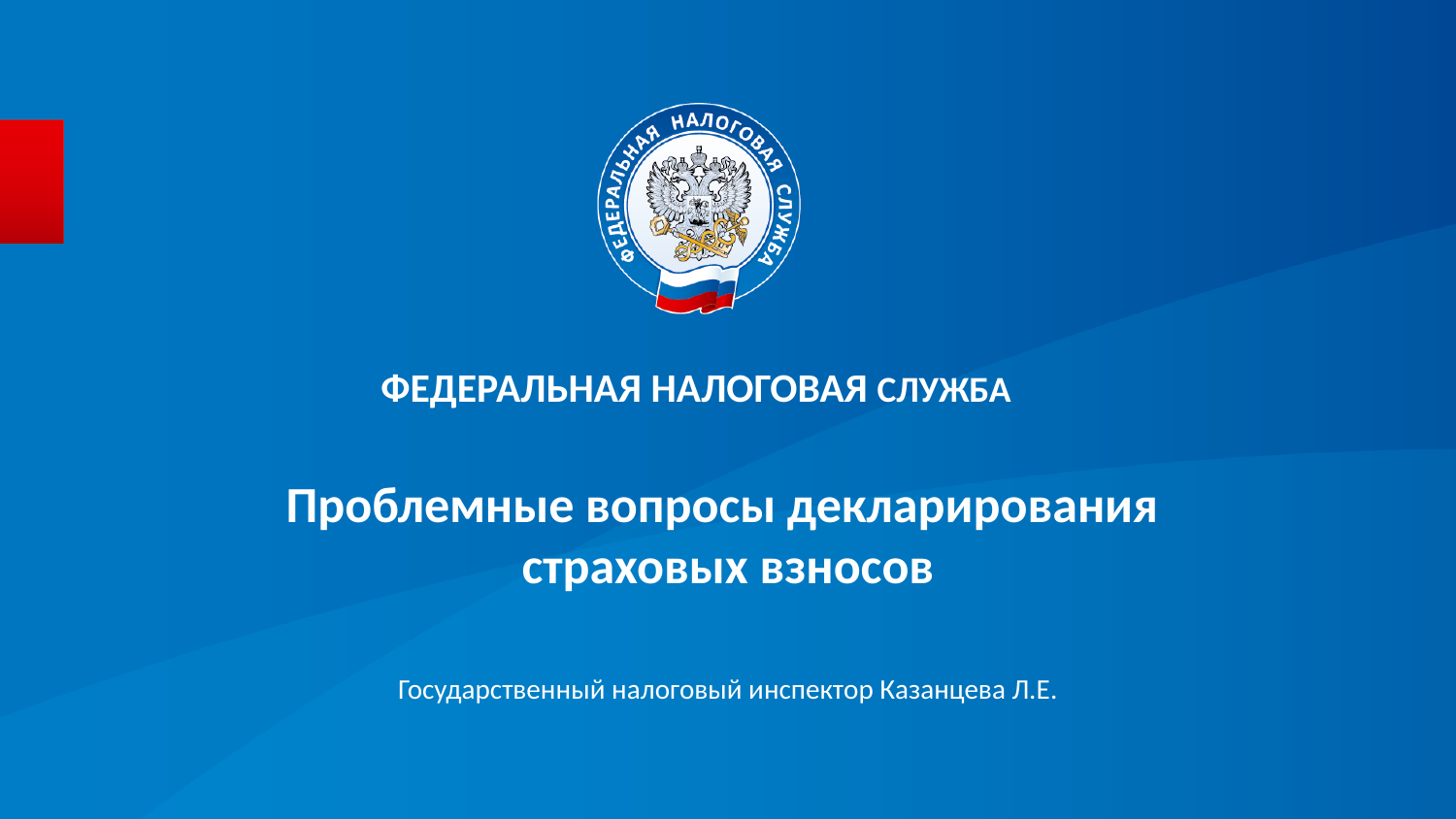

ФЕДЕРАЛЬНАЯ НАЛОГОВАЯ СЛУЖБА
# Проблемные вопросы декларирования страховых взносов

Государственный налоговый инспектор Казанцева Л.Е.